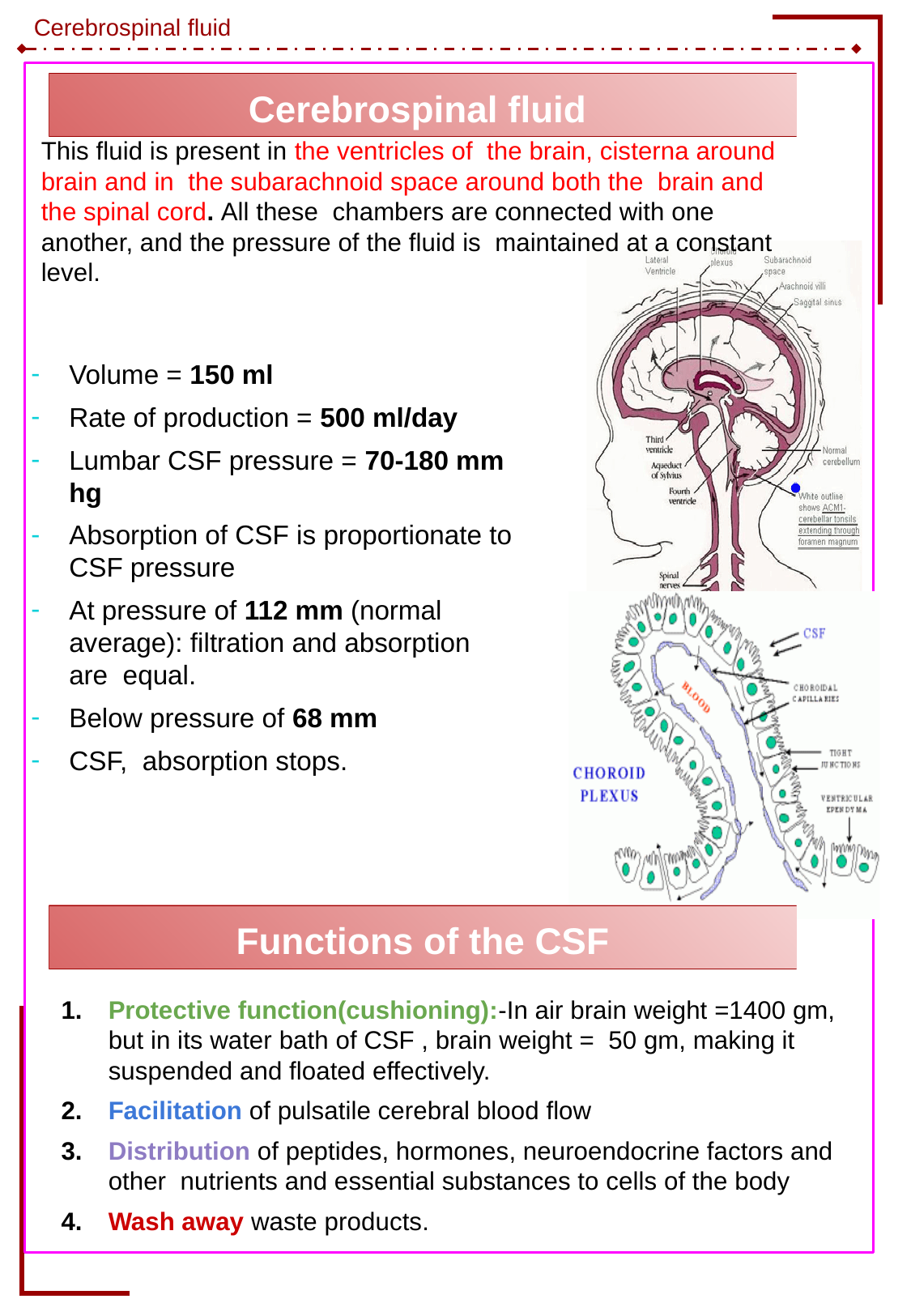

# This fluid is present in the ventricles of  the brain, cisterna around brain and in  the subarachnoid space around both the  brain and the spinal cord. All these  chambers are connected with one  another, and the pressure of the fluid is  maintained at a constant level.
Cerebrospinal fluid

Volume = 150 ml
Rate of production = 500 ml/day
Lumbar CSF pressure = 70-180 mm hg
Absorption of CSF is proportionate to  CSF pressure
At pressure of 112 mm (normal  average): filtration and absorption are  equal.
Below pressure of 68 mm
CSF,  absorption stops.

Functions of the CSF
Protective function(cushioning):-In air brain weight =1400 gm, but in its water bath of CSF , brain weight =  50 gm, making it suspended and floated effectively.
Facilitation of pulsatile cerebral blood flow
Distribution of peptides, hormones, neuroendocrine factors and other  nutrients and essential substances to cells of the body
Wash away waste products.